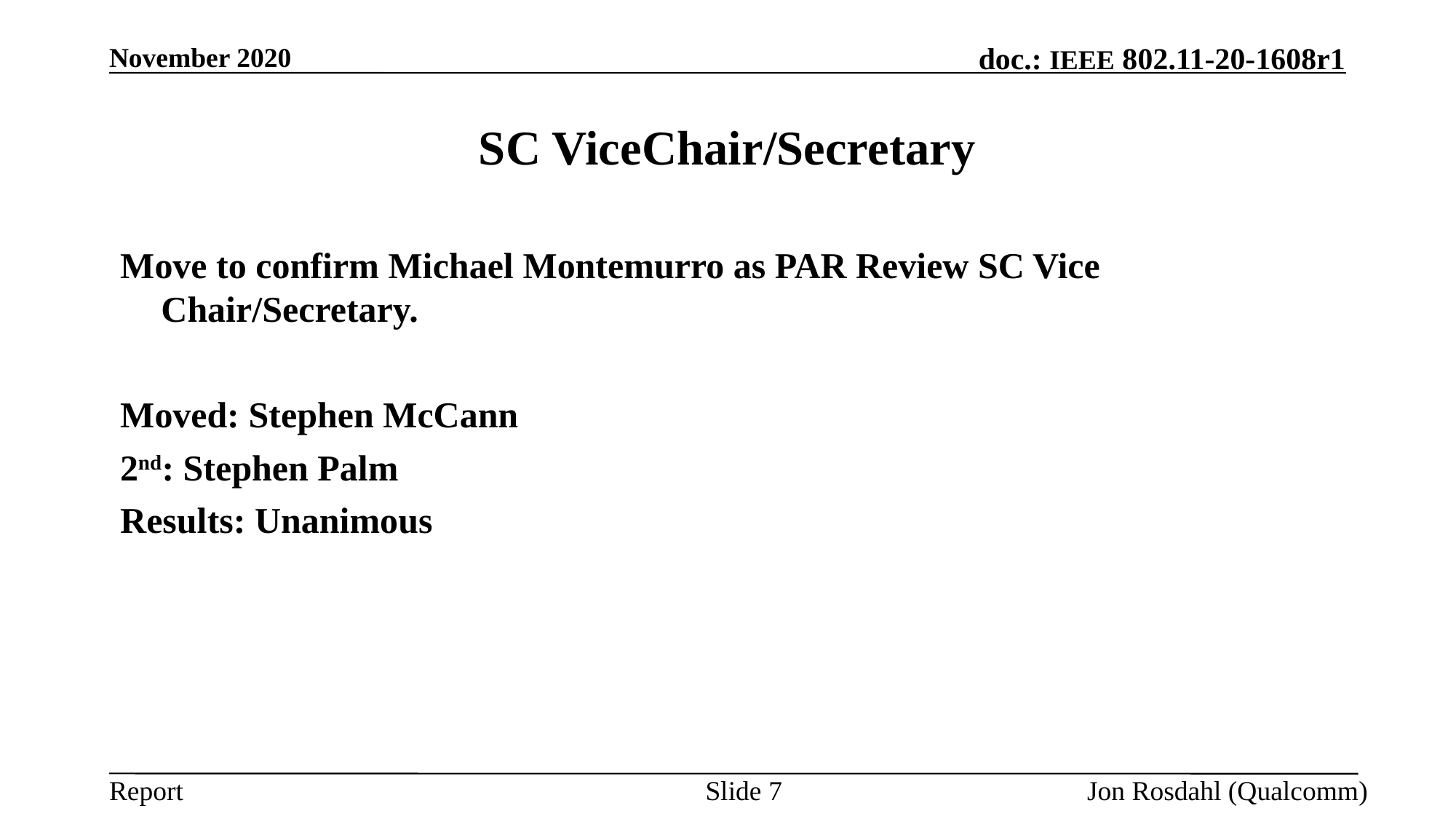

November 2020
# SC ViceChair/Secretary
Move to confirm Michael Montemurro as PAR Review SC Vice Chair/Secretary.

Moved: Stephen McCann
2nd: Stephen Palm
Results: Unanimous
Slide 7
Jon Rosdahl (Qualcomm)